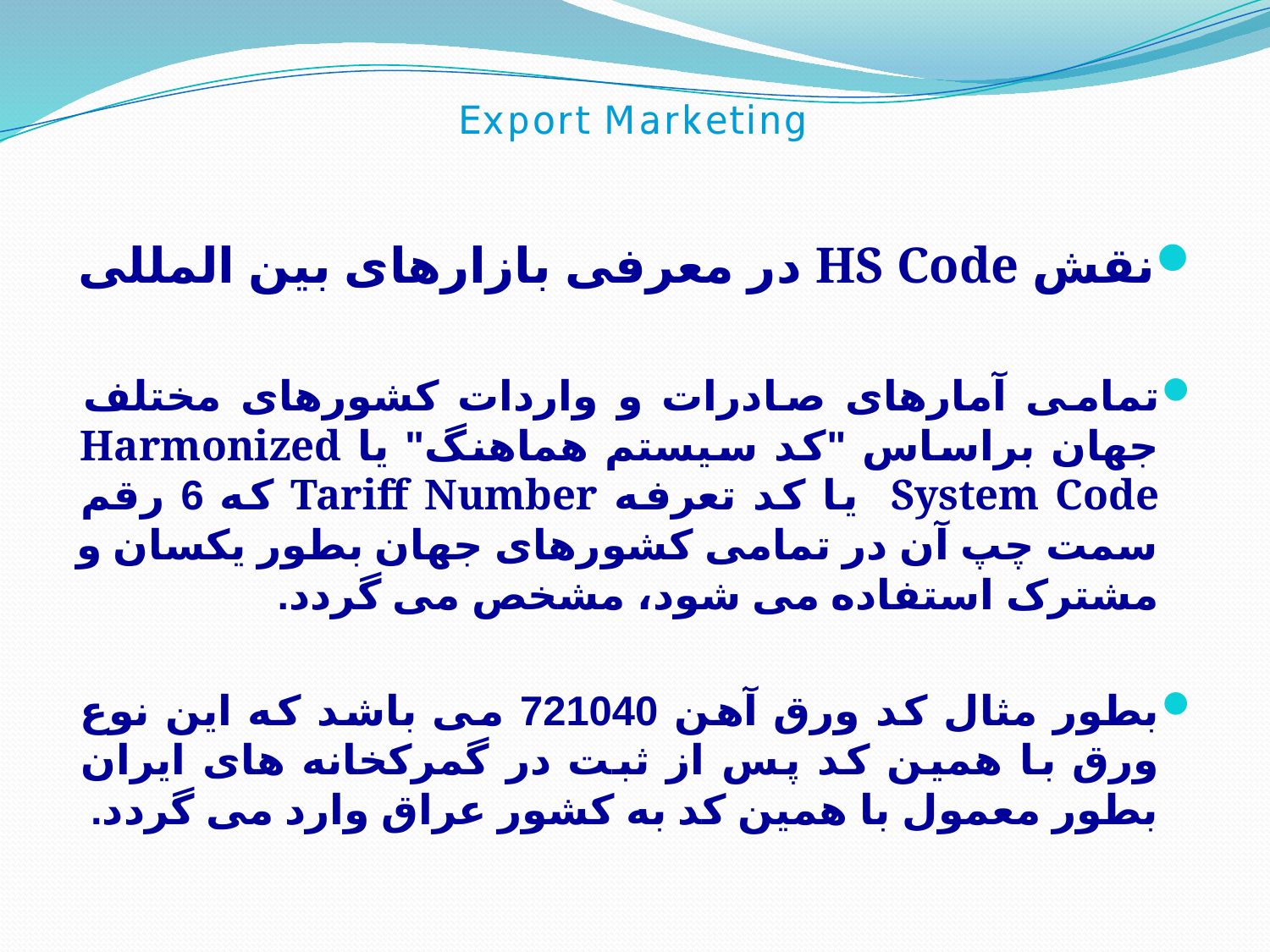

Export Marketing
نقش HS Code در معرفی بازارهای بین المللی

تمامی آمارهای صادرات و واردات کشورهای مختلف جهان براساس "کد سیستم هماهنگ" یا Harmonized System Code  یا کد تعرفه Tariff Number که 6 رقم سمت چپ آن در تمامی کشورهای جهان بطور یکسان و مشترک استفاده می شود، مشخص می گردد.

بطور مثال کد ورق آهن 721040 می باشد که این نوع ورق با همین کد پس از ثبت در گمرکخانه های ایران بطور معمول با همین کد به کشور عراق وارد می گردد.